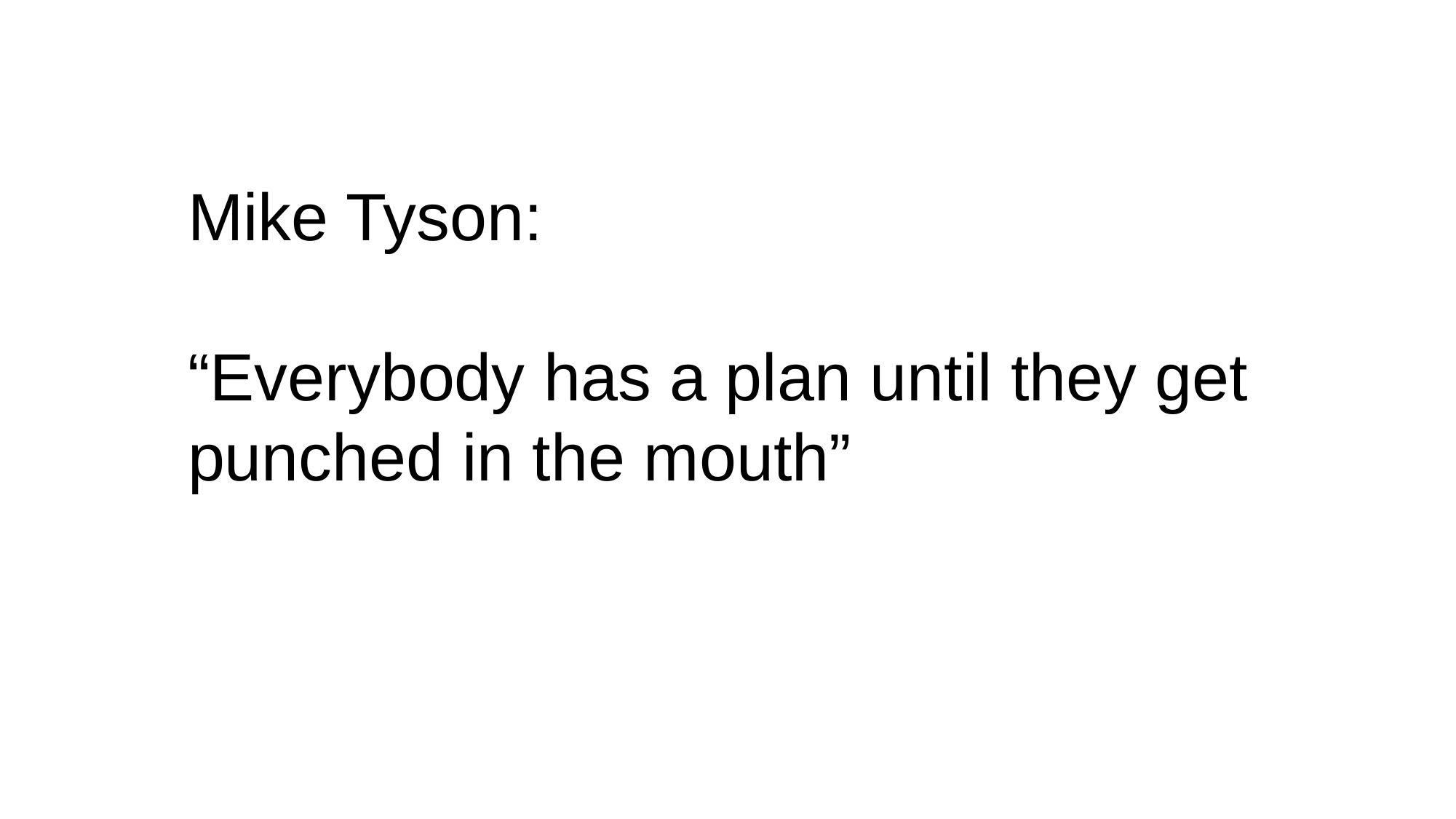

Mike Tyson:

“Everybody has a plan until they get punched in the mouth”